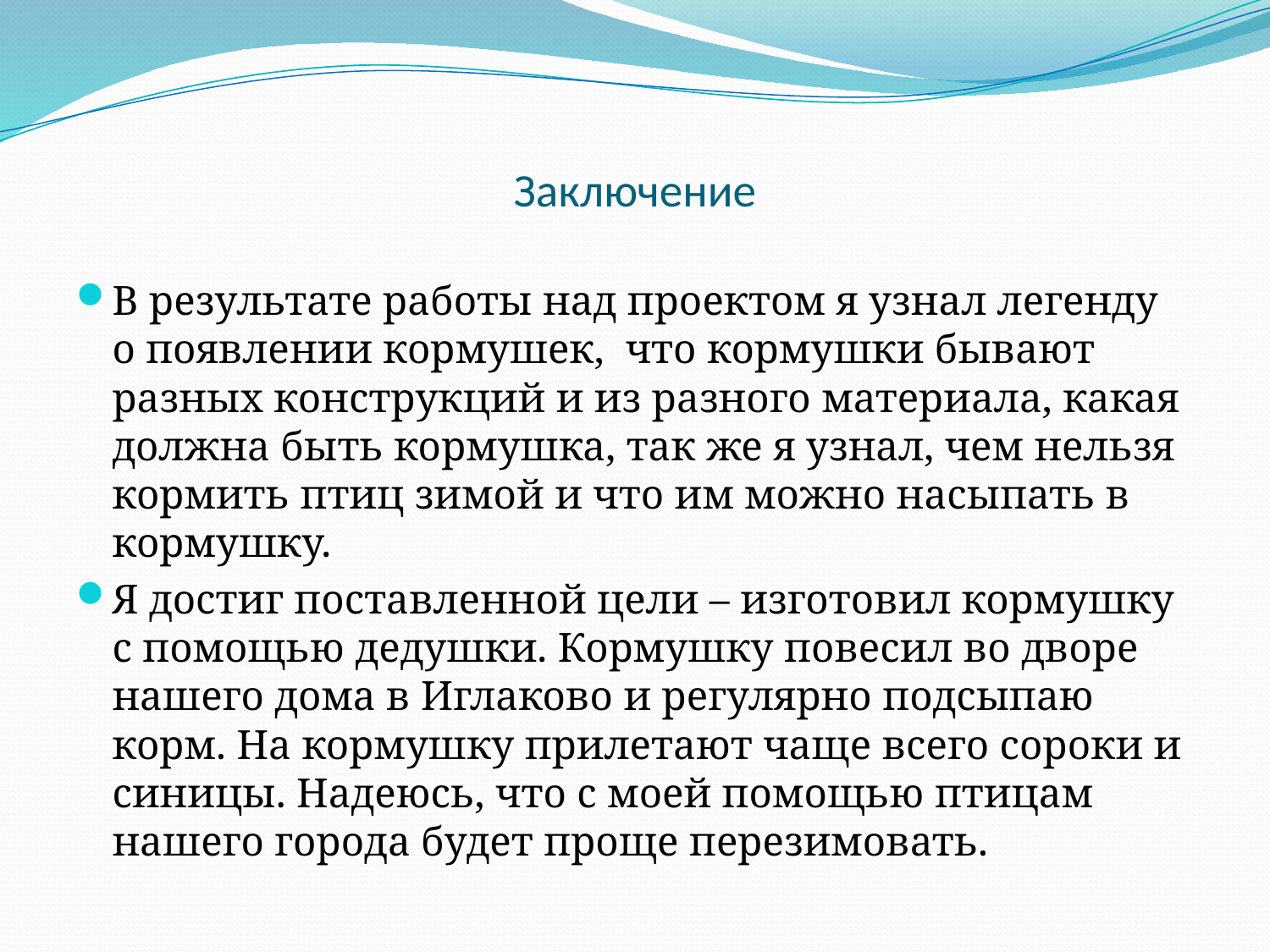

# Заключение
В результате работы над проектом я узнал легенду о появлении кормушек,  что кормушки бывают разных конструкций и из разного материала, какая должна быть кормушка, так же я узнал, чем нельзя кормить птиц зимой и что им можно насыпать в кормушку.
Я достиг поставленной цели – изготовил кормушку с помощью дедушки. Кормушку повесил во дворе нашего дома в Иглаково и регулярно подсыпаю корм. На кормушку прилетают чаще всего сороки и синицы. Надеюсь, что с моей помощью птицам нашего города будет проще перезимовать.